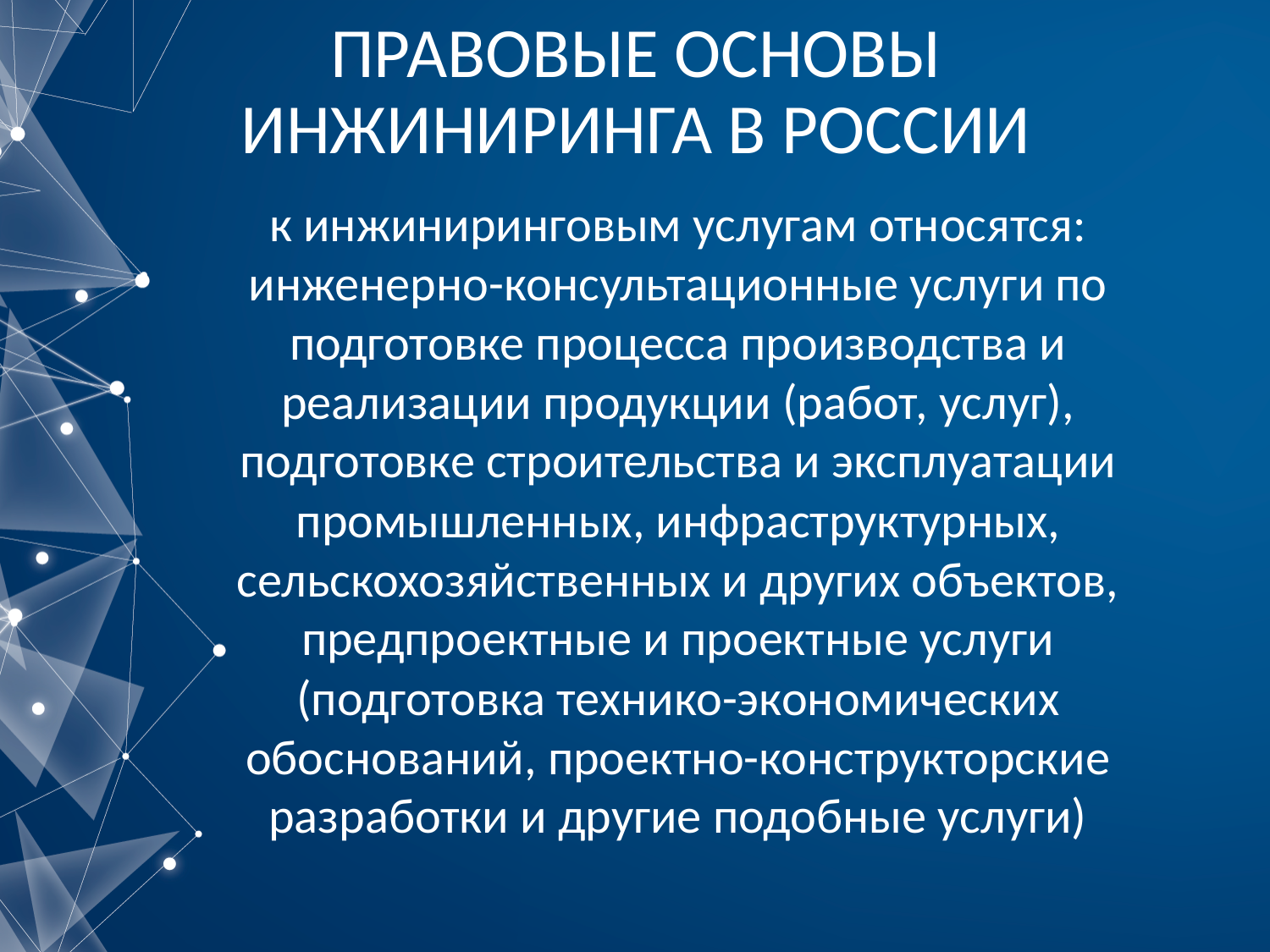

# ПРАВОВЫЕ ОСНОВЫ ИНЖИНИРИНГА В РОССИИ
к инжиниринговым услугам относятся:
инженерно-консультационные услуги по подготовке процесса производства и реализации продукции (работ, услуг), подготовке строительства и эксплуатации промышленных, инфраструктурных, сельскохозяйственных и других объектов, предпроектные и проектные услуги (подготовка технико-экономических обоснований, проектно-конструкторские разработки и другие подобные услуги)